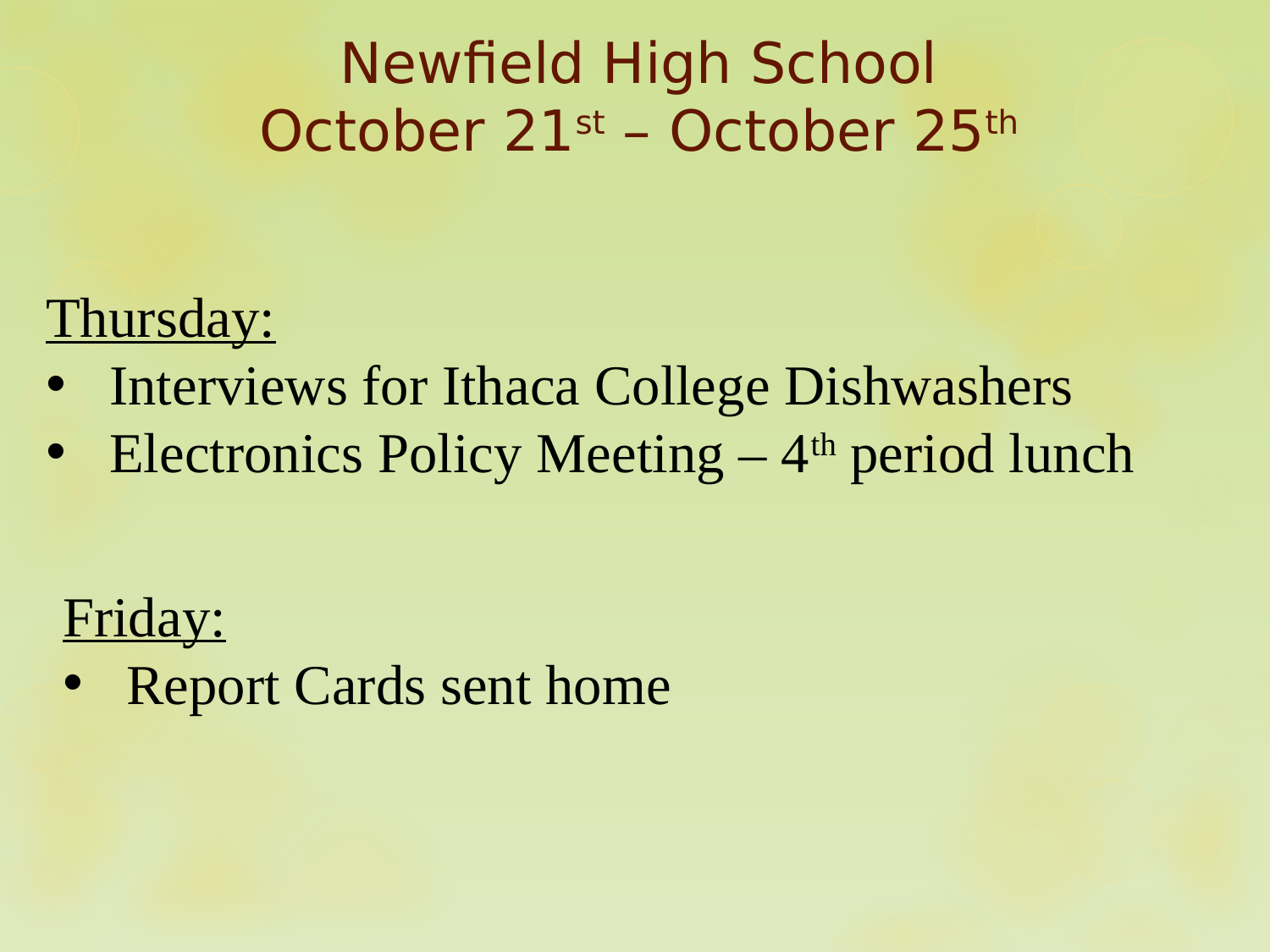

Newfield High School
October 21st – October 25th
Thursday:
Interviews for Ithaca College Dishwashers
Electronics Policy Meeting – 4th period lunch
Friday:
Report Cards sent home